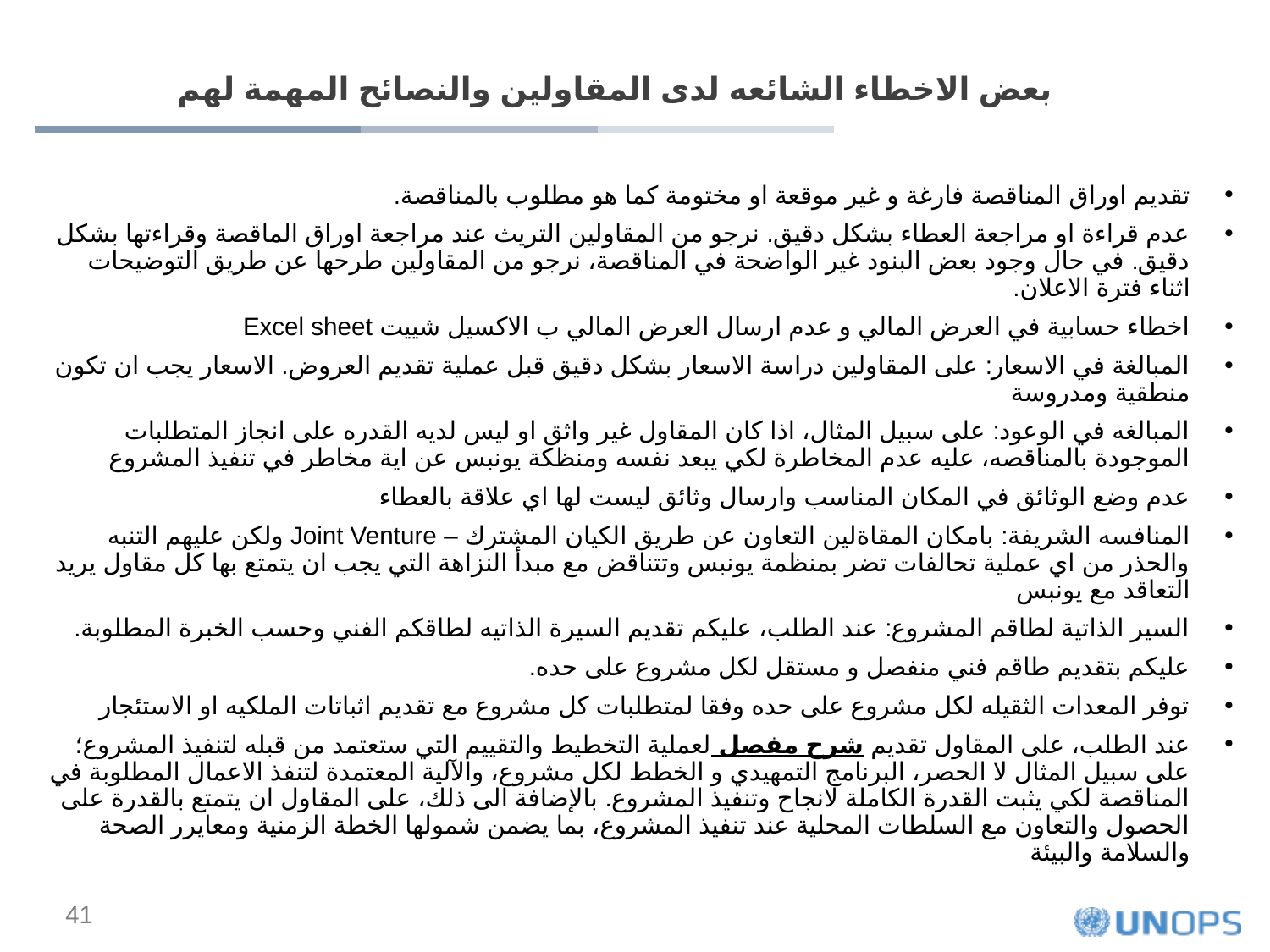

بعض الاخطاء الشائعه لدى المقاولين والنصائح المهمة لهم
تقديم اوراق المناقصة فارغة و غير موقعة او مختومة كما هو مطلوب بالمناقصة.
عدم قراءة او مراجعة العطاء بشكل دقيق. نرجو من المقاولين التريث عند مراجعة اوراق الماقصة وقراءتها بشكل دقيق. في حال وجود بعض البنود غير الواضحة في المناقصة، نرجو من المقاولين طرحها عن طريق التوضيحات اثناء فترة الاعلان.
اخطاء حسابية في العرض المالي و عدم ارسال العرض المالي ب الاكسيل شييت Excel sheet
المبالغة في الاسعار: على المقاولين دراسة الاسعار بشكل دقيق قبل عملية تقديم العروض. الاسعار يجب ان تكون منطقية ومدروسة
المبالغه في الوعود: على سبيل المثال، اذا كان المقاول غير واثق او ليس لديه القدره على انجاز المتطلبات الموجودة بالمناقصه، عليه عدم المخاطرة لكي يبعد نفسه ومنظكة يونبس عن اية مخاطر في تنفيذ المشروع
عدم وضع الوثائق في المكان المناسب وارسال وثائق ليست لها اي علاقة بالعطاء
المنافسه الشريفة: بامكان المقاةلين التعاون عن طريق الكيان المشترك – Joint Venture ولكن عليهم التنبه والحذر من اي عملية تحالفات تضر بمنظمة يونبس وتتناقض مع مبدأ النزاهة التي يجب ان يتمتع بها كل مقاول يريد التعاقد مع يونبس
السير الذاتية لطاقم المشروع: عند الطلب، عليكم تقديم السيرة الذاتيه لطاقكم الفني وحسب الخبرة المطلوبة.
عليكم بتقديم طاقم فني منفصل و مستقل لكل مشروع على حده.
توفر المعدات الثقيله لكل مشروع على حده وفقا لمتطلبات كل مشروع مع تقديم اثباتات الملكيه او الاستئجار
عند الطلب، على المقاول تقديم شرح مفصل لعملية التخطيط والتقييم التي ستعتمد من قبله لتنفيذ المشروع؛ على سبيل المثال لا الحصر، البرنامج التمهيدي و الخطط لكل مشروع، والآلية المعتمدة لتنفذ الاعمال المطلوبة في المناقصة لكي يثبت القدرة الكاملة لانجاح وتنفيذ المشروع. بالإضافة الى ذلك، على المقاول ان يتمتع بالقدرة على الحصول والتعاون مع السلطات المحلية عند تنفيذ المشروع، بما يضمن شمولها الخطة الزمنية ومعايرر الصحة والسلامة والبيئة